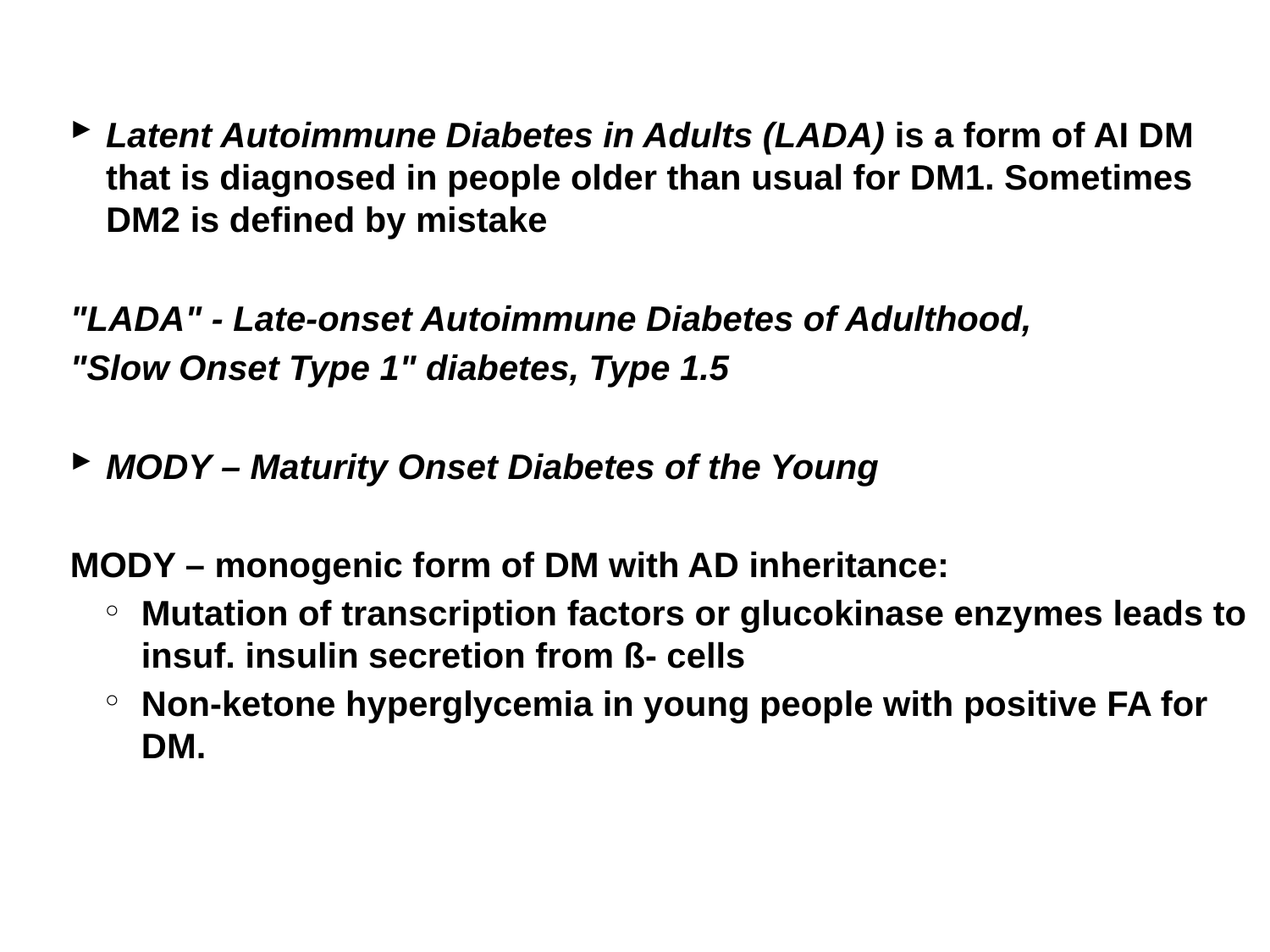

Latent Autoimmune Diabetes in Adults (LADA) is a form of AI DM that is diagnosed in people older than usual for DM1. Sometimes DM2 is defined by mistake

"LADA" - Late-onset Autoimmune Diabetes of Adulthood,
"Slow Onset Type 1" diabetes, Type 1.5

MODY – Maturity Onset Diabetes of the Young

MODY – monogenic form of DM with AD inheritance:
Mutation of transcription factors or glucokinase enzymes leads to insuf. insulin secretion from ß- cells
Non-ketone hyperglycemia in young people with positive FA for DM.